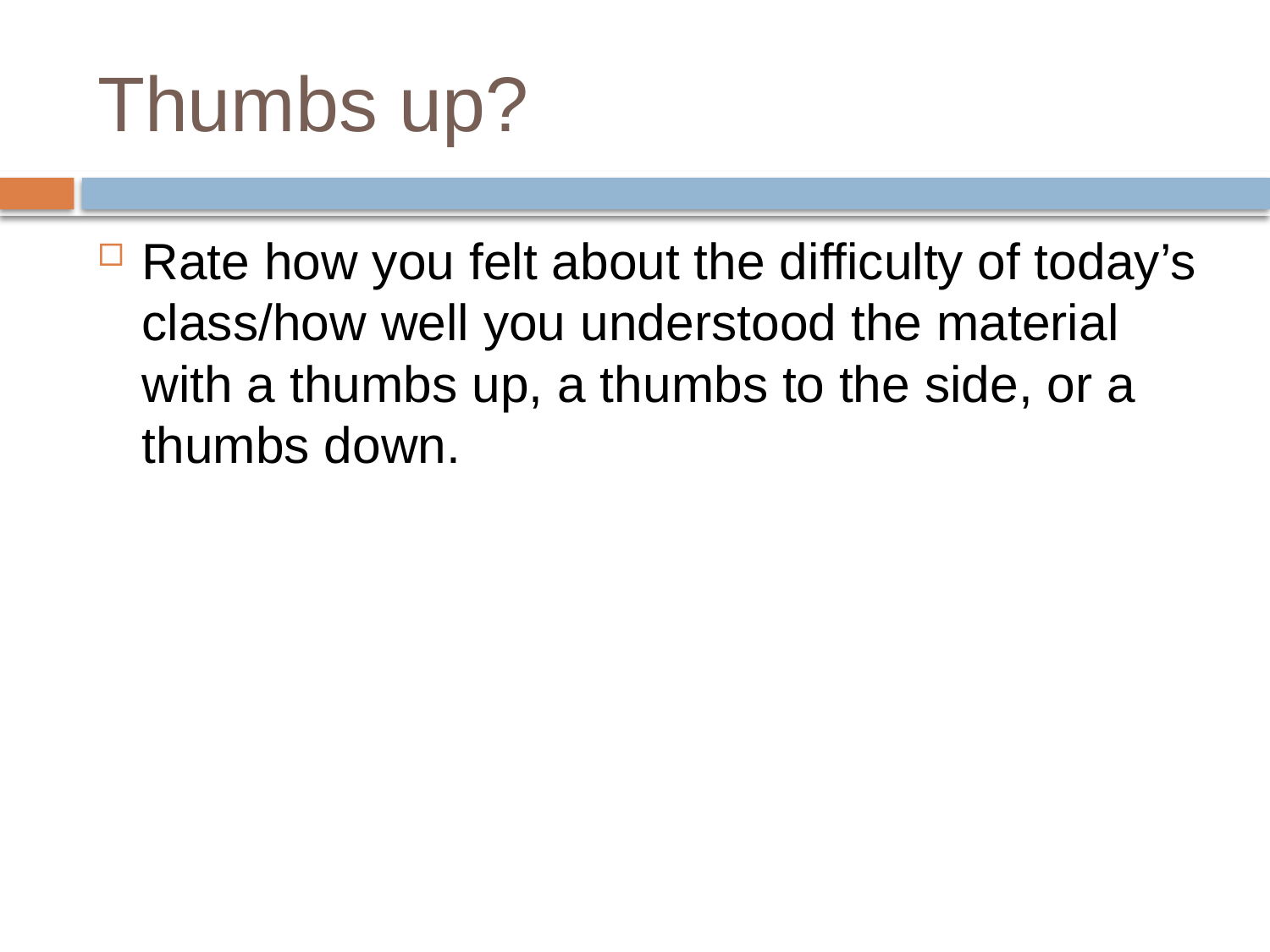

# Thumbs up?
Rate how you felt about the difficulty of today’s class/how well you understood the material with a thumbs up, a thumbs to the side, or a thumbs down.